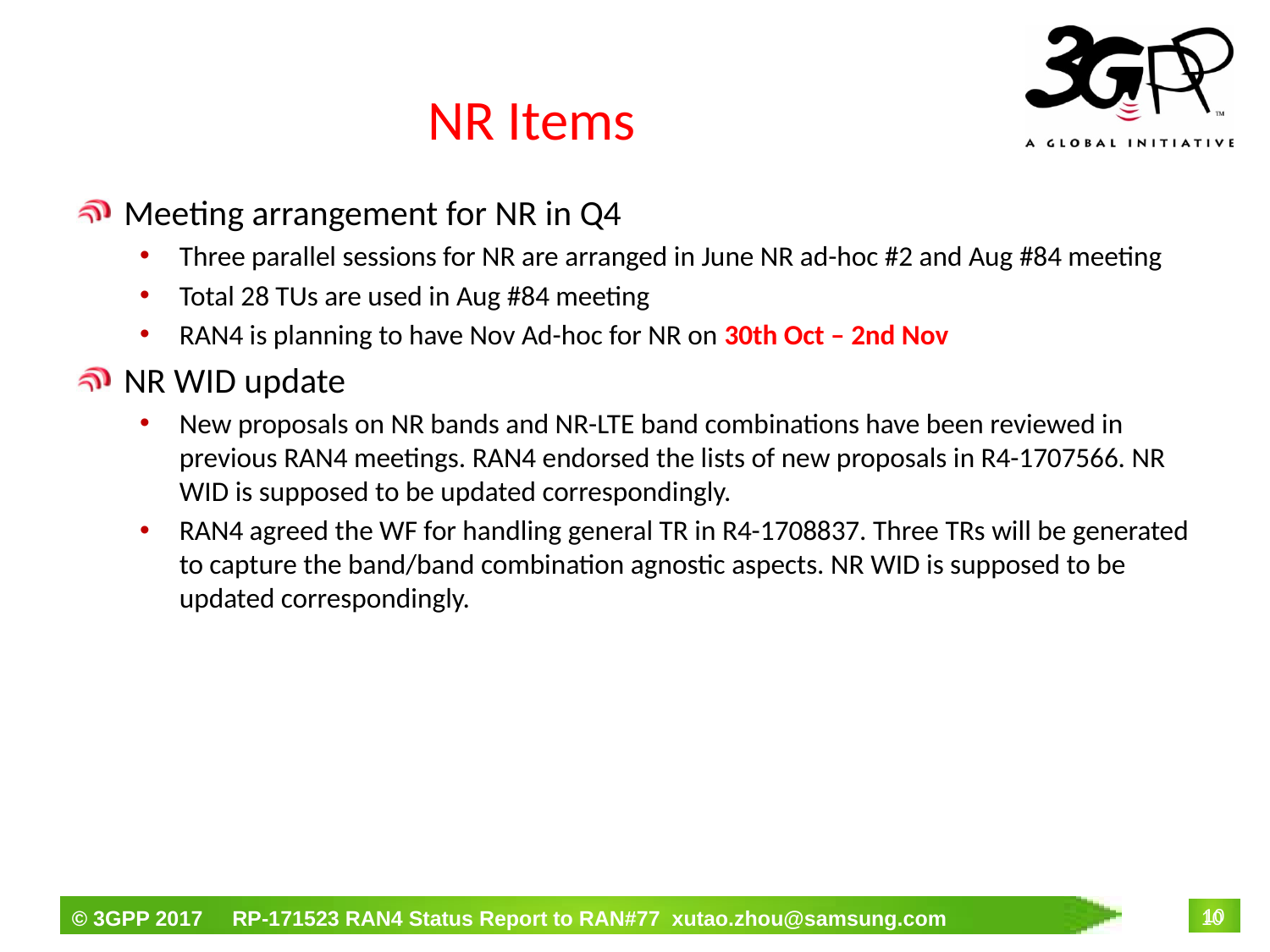

# NR Items
Meeting arrangement for NR in Q4
Three parallel sessions for NR are arranged in June NR ad-hoc #2 and Aug #84 meeting
Total 28 TUs are used in Aug #84 meeting
RAN4 is planning to have Nov Ad-hoc for NR on 30th Oct – 2nd Nov
NR WID update
New proposals on NR bands and NR-LTE band combinations have been reviewed in previous RAN4 meetings. RAN4 endorsed the lists of new proposals in R4-1707566. NR WID is supposed to be updated correspondingly.
RAN4 agreed the WF for handling general TR in R4-1708837. Three TRs will be generated to capture the band/band combination agnostic aspects. NR WID is supposed to be updated correspondingly.
10